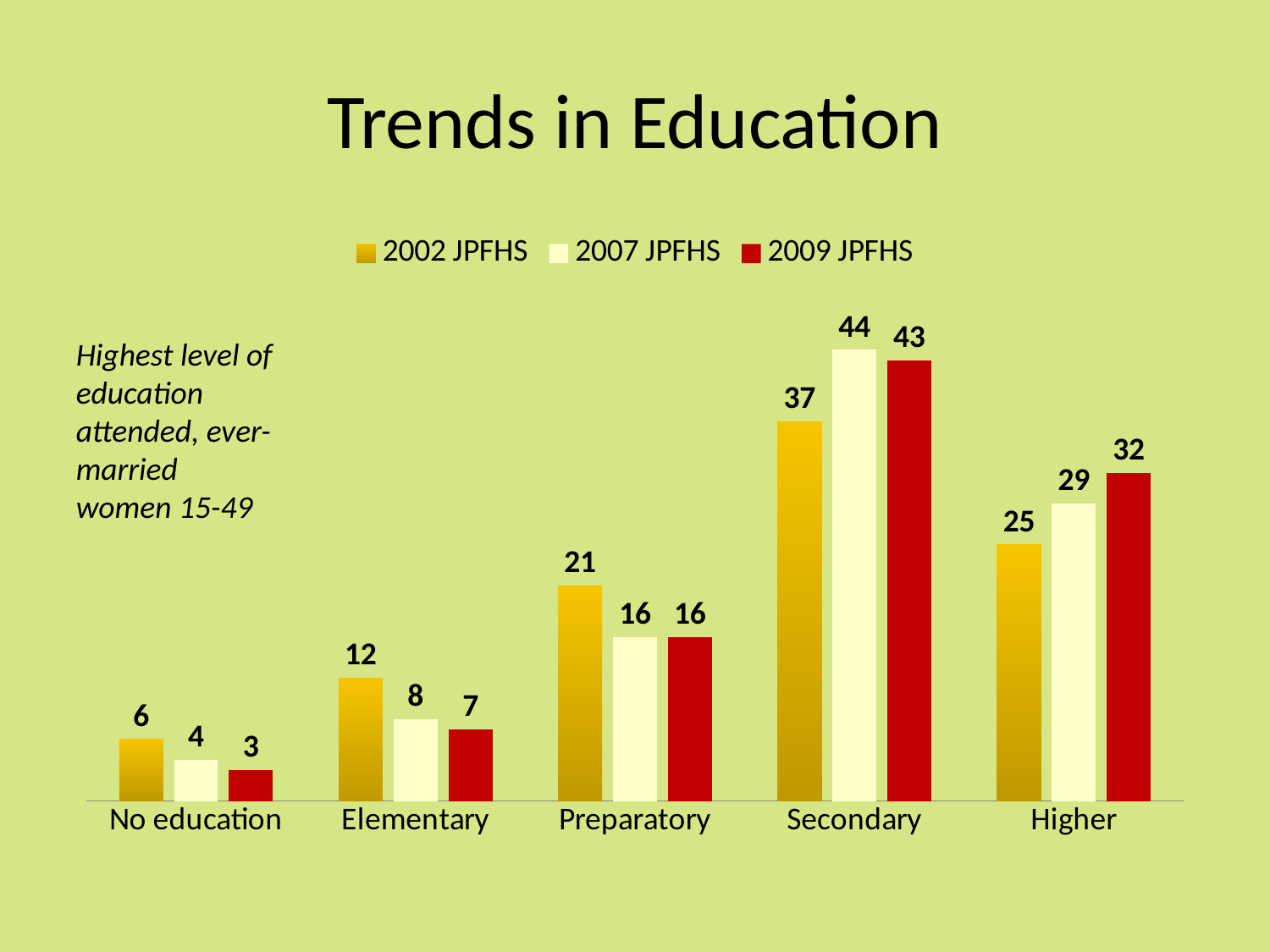

# Trends in Education

### Chart

| Category | 2002 JPFHS | 2007 JPFHS | 2009 JPFHS |
|---|---|---|---|
| No education | 6.0 | 4.0 | 3.0 |
| Elementary | 12.0 | 8.0 | 7.0 |
| Preparatory | 21.0 | 16.0 | 16.0 |
| Secondary | 37.0 | 44.0 | 43.0 |
| Higher | 25.0 | 29.0 | 32.0 |
Highest level of education attended, ever-married women 15-49